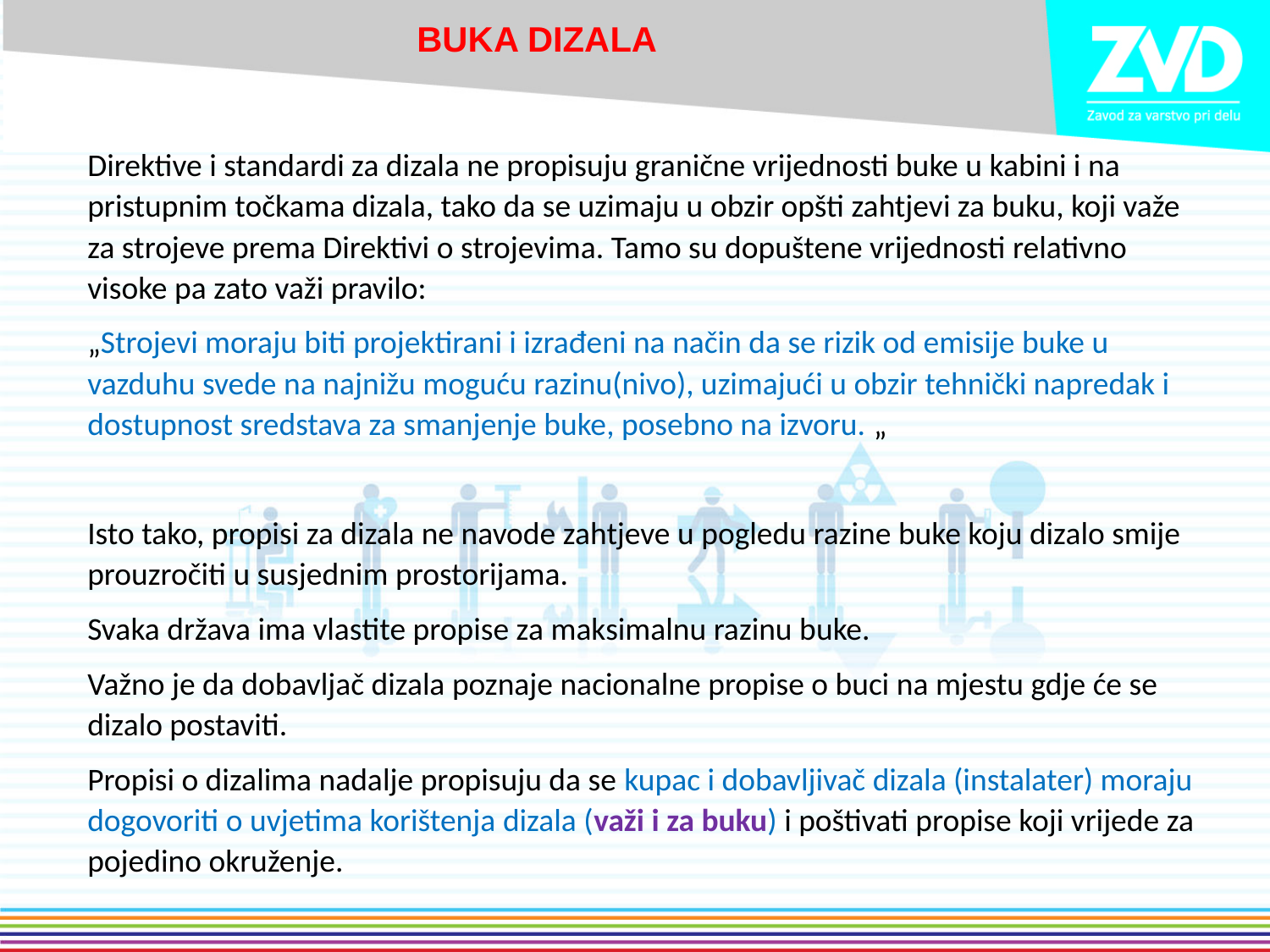

BUKA DIZALA
Direktive i standardi za dizala ne propisuju granične vrijednosti buke u kabini i na pristupnim točkama dizala, tako da se uzimaju u obzir opšti zahtjevi za buku, koji važe za strojeve prema Direktivi o strojevima. Tamo su dopuštene vrijednosti relativno visoke pa zato važi pravilo:
„Strojevi moraju biti projektirani i izrađeni na način da se rizik od emisije buke u vazduhu svede na najnižu moguću razinu(nivo), uzimajući u obzir tehnički napredak i dostupnost sredstava za smanjenje buke, posebno na izvoru. „

Isto tako, propisi za dizala ne navode zahtjeve u pogledu razine buke koju dizalo smije prouzročiti u susjednim prostorijama.
Svaka država ima vlastite propise za maksimalnu razinu buke.
Važno je da dobavljač dizala poznaje nacionalne propise o buci na mjestu gdje će se dizalo postaviti.
Propisi o dizalima nadalje propisuju da se kupac i dobavljivač dizala (instalater) moraju dogovoriti o uvjetima korištenja dizala (važi i za buku) i poštivati propise koji vrijede za pojedino okruženje.